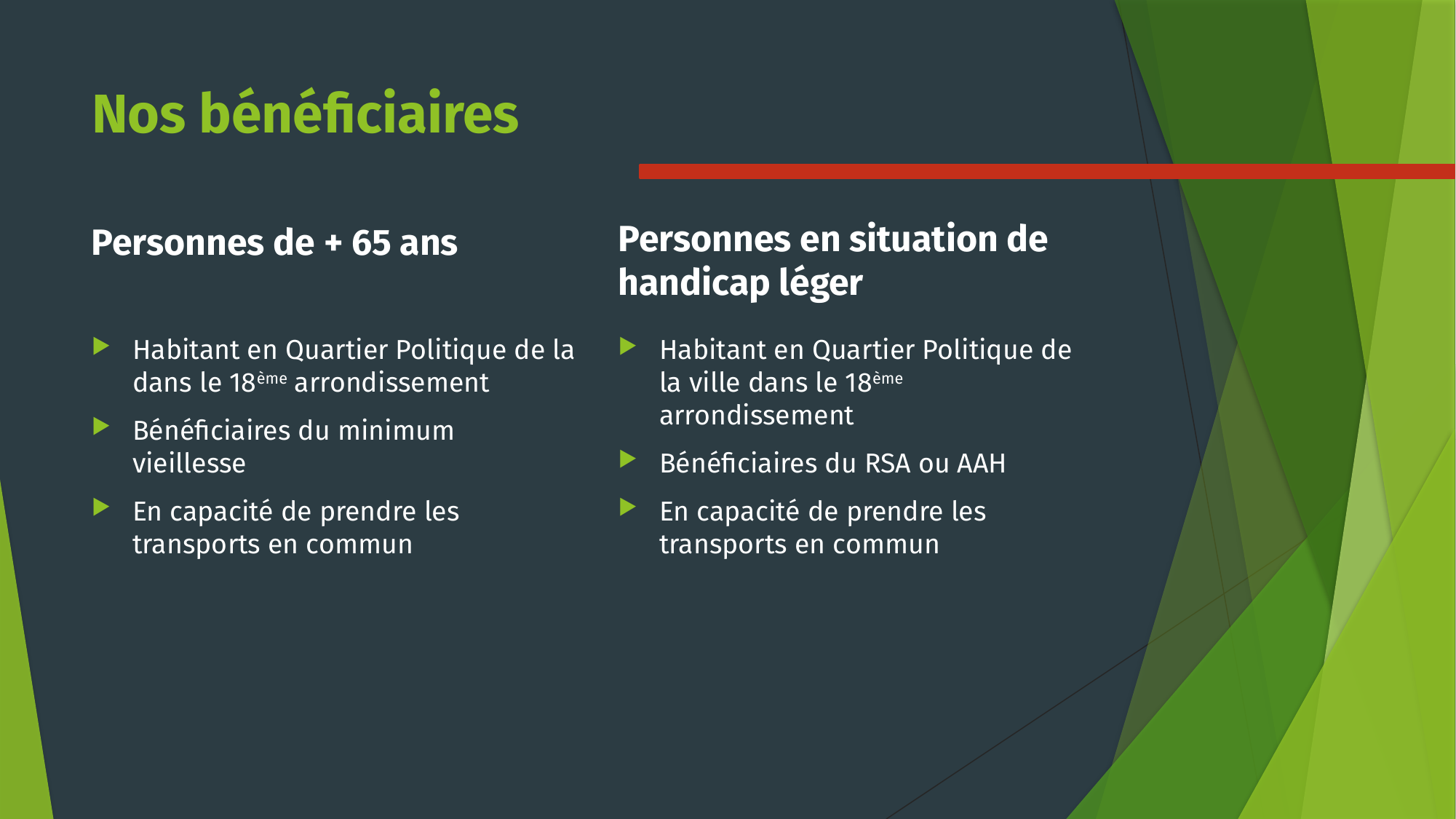

# Nos bénéficiaires

Personnes en situation de handicap léger
Personnes de + 65 ans

Habitant en Quartier Politique de la dans le 18ème arrondissement
Bénéficiaires du minimum vieillesse
En capacité de prendre les transports en commun
Habitant en Quartier Politique de la ville dans le 18ème arrondissement
Bénéficiaires du RSA ou AAH
En capacité de prendre les transports en commun